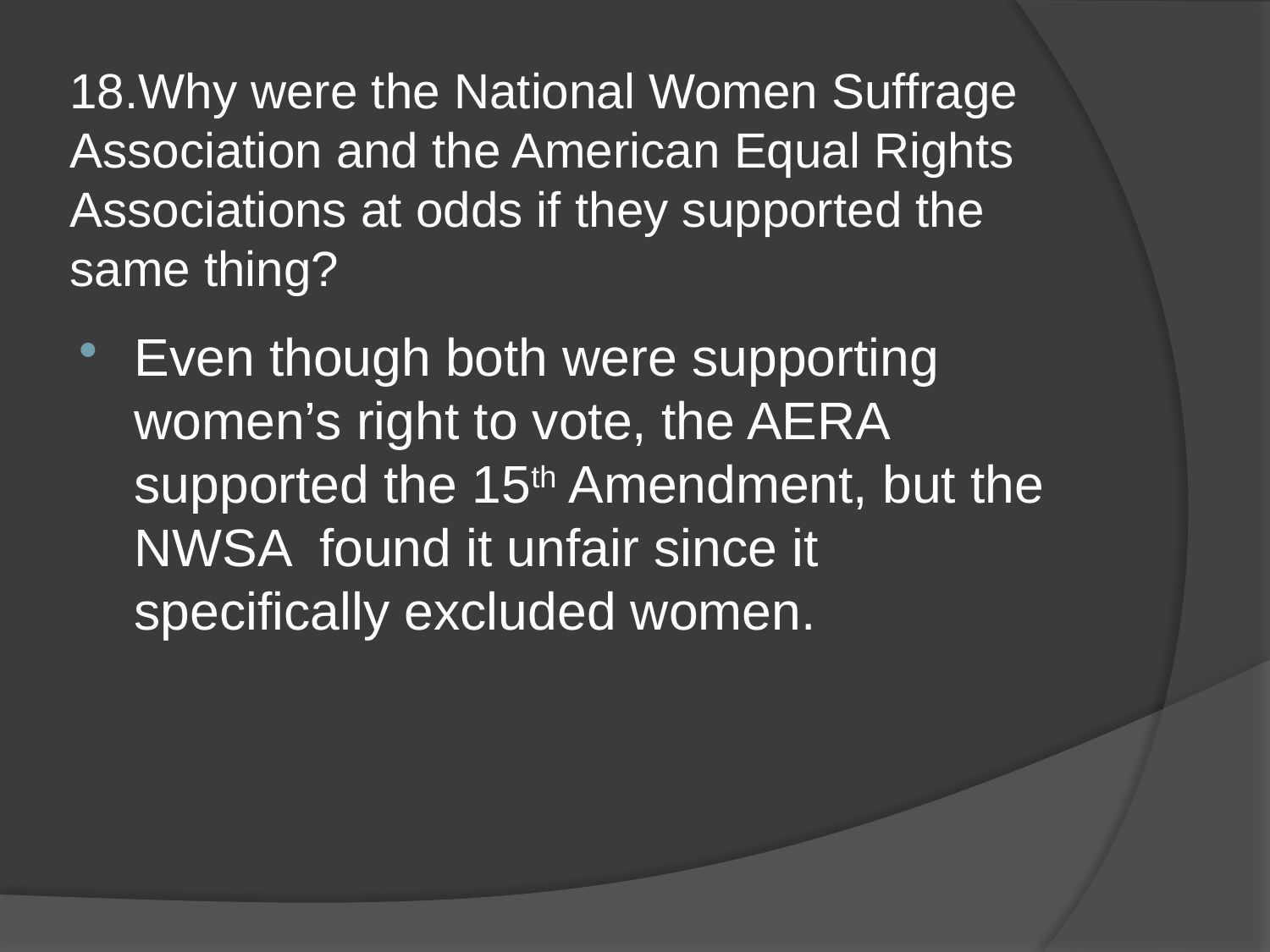

# 18.Why were the National Women Suffrage Association and the American Equal Rights Associations at odds if they supported the same thing?
Even though both were supporting women’s right to vote, the AERA supported the 15th Amendment, but the NWSA  found it unfair since it specifically excluded women.